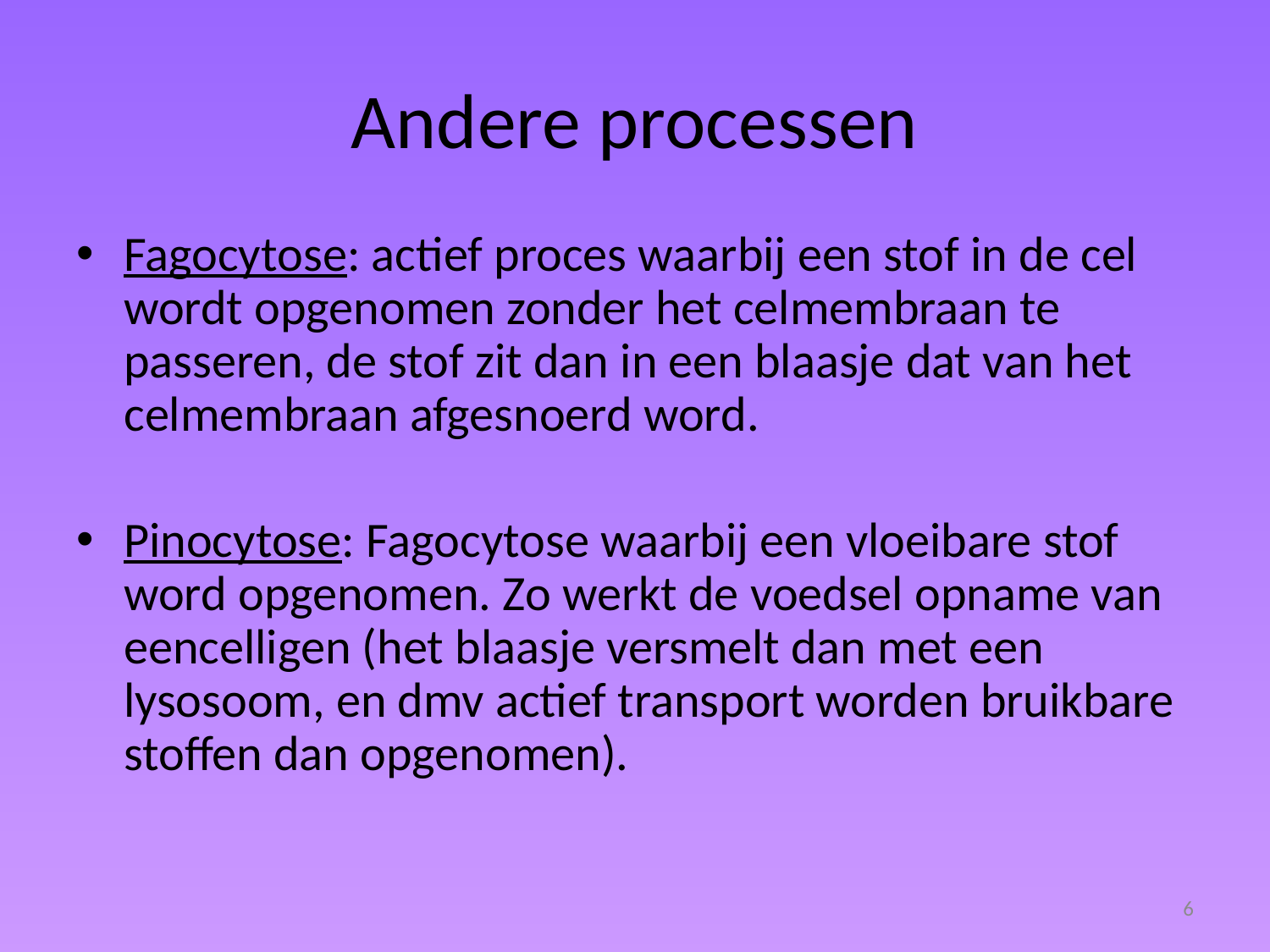

# Andere processen
Fagocytose: actief proces waarbij een stof in de cel wordt opgenomen zonder het celmembraan te passeren, de stof zit dan in een blaasje dat van het celmembraan afgesnoerd word.

Pinocytose: Fagocytose waarbij een vloeibare stof word opgenomen. Zo werkt de voedsel opname van eencelligen (het blaasje versmelt dan met een lysosoom, en dmv actief transport worden bruikbare stoffen dan opgenomen).
6